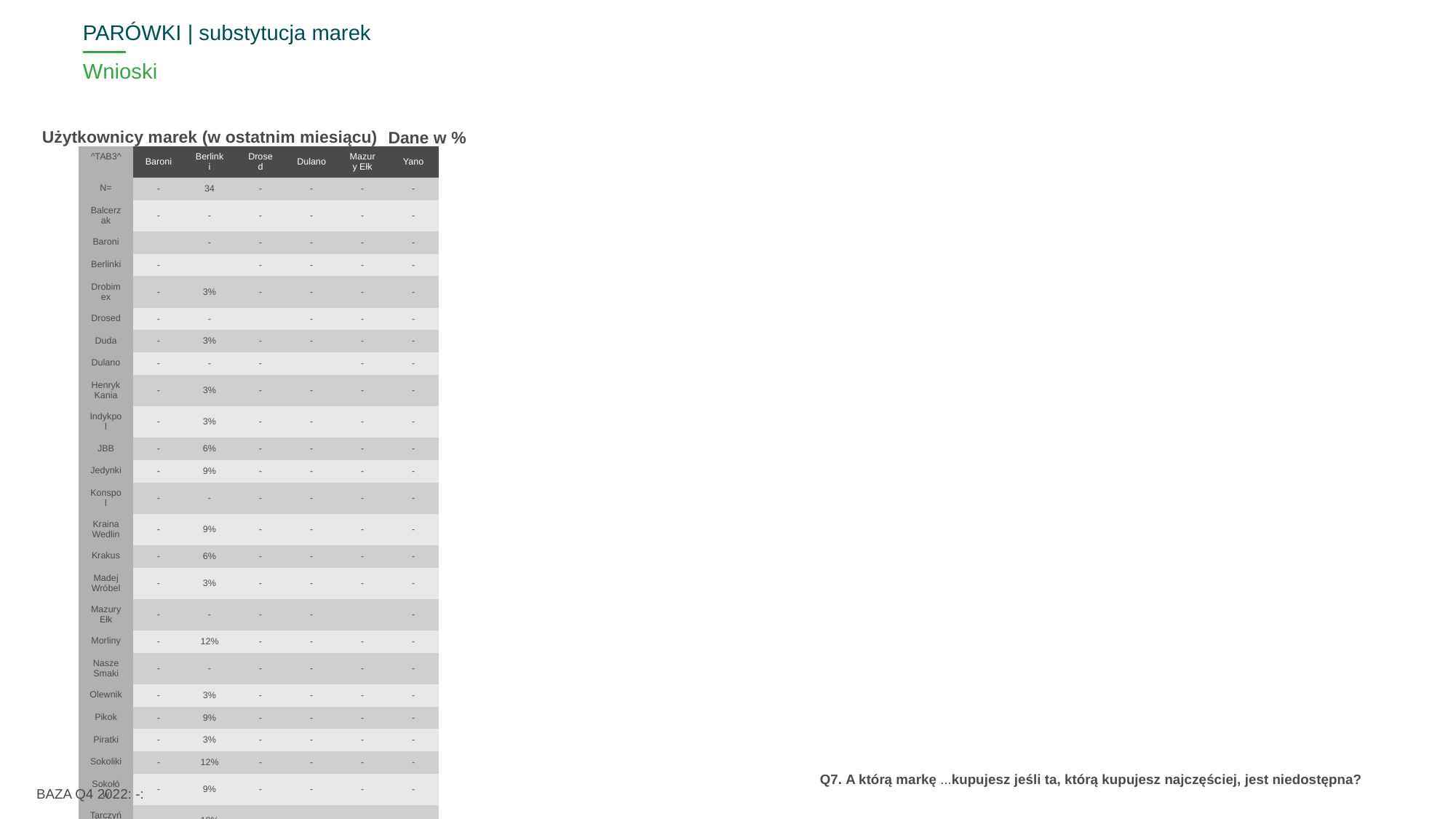

PARÓWKI | substytucja marek
# Wnioski
Użytkownicy marek (w ostatnim miesiącu)
Dane w %
| ^TAB3^ | Baroni | Berlinki | Drosed | Dulano | Mazury Ełk | Yano |
| --- | --- | --- | --- | --- | --- | --- |
| N= | - | 34 | - | - | - | - |
| Balcerzak | - | - | - | - | - | - |
| Baroni |  | - | - | - | - | - |
| Berlinki | - |  | - | - | - | - |
| Drobimex | - | 3% | - | - | - | - |
| Drosed | - | - |  | - | - | - |
| Duda | - | 3% | - | - | - | - |
| Dulano | - | - | - |  | - | - |
| Henryk Kania | - | 3% | - | - | - | - |
| Indykpol | - | 3% | - | - | - | - |
| JBB | - | 6% | - | - | - | - |
| Jedynki | - | 9% | - | - | - | - |
| Konspol | - | - | - | - | - | - |
| Kraina Wedlin | - | 9% | - | - | - | - |
| Krakus | - | 6% | - | - | - | - |
| Madej Wróbel | - | 3% | - | - | - | - |
| Mazury Ełk | - | - | - | - |  | - |
| Morliny | - | 12% | - | - | - | - |
| Nasze Smaki | - | - | - | - | - | - |
| Olewnik | - | 3% | - | - | - | - |
| Pikok | - | 9% | - | - | - | - |
| Piratki | - | 3% | - | - | - | - |
| Sokoliki | - | 12% | - | - | - | - |
| Sokołów | - | 9% | - | - | - | - |
| Tarczyński | - | 18% | - | - | - | - |
| Yano | - | - | - | - | - |  |
| Goodvalley | - | - | - | - | - | - |
| Dolina Dobra | - | - | - | - | - | - |

BAZA Q4 2022: -:
Q7. A którą markę ...kupujesz jeśli ta, którą kupujesz najczęściej, jest niedostępna?